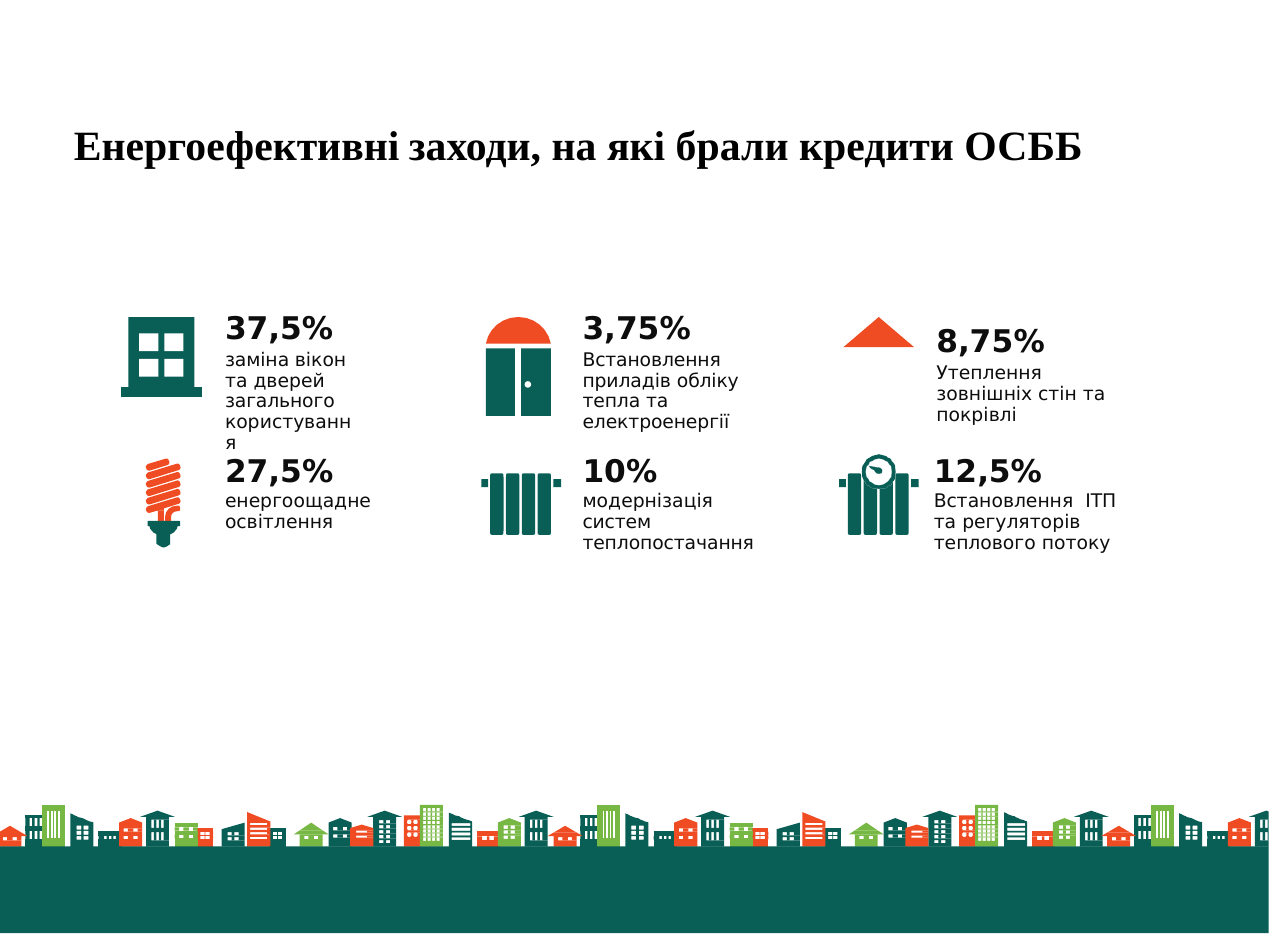

# Енергоефективні заходи, на які брали кредити ОСББ
37,5%
заміна вікон та дверей загального  користування
3,75%
Встановлення приладів обліку тепла та електроенергії
8,75%
Утеплення зовнішніх стін та покрівлі

|  |  |  |
| --- | --- | --- |
|  |  |  |

27,5%
енергоощадне  освітлення
10%
модернізація систем  теплопостачання
12,5%
Встановлення  ІТП та регуляторів теплового потоку